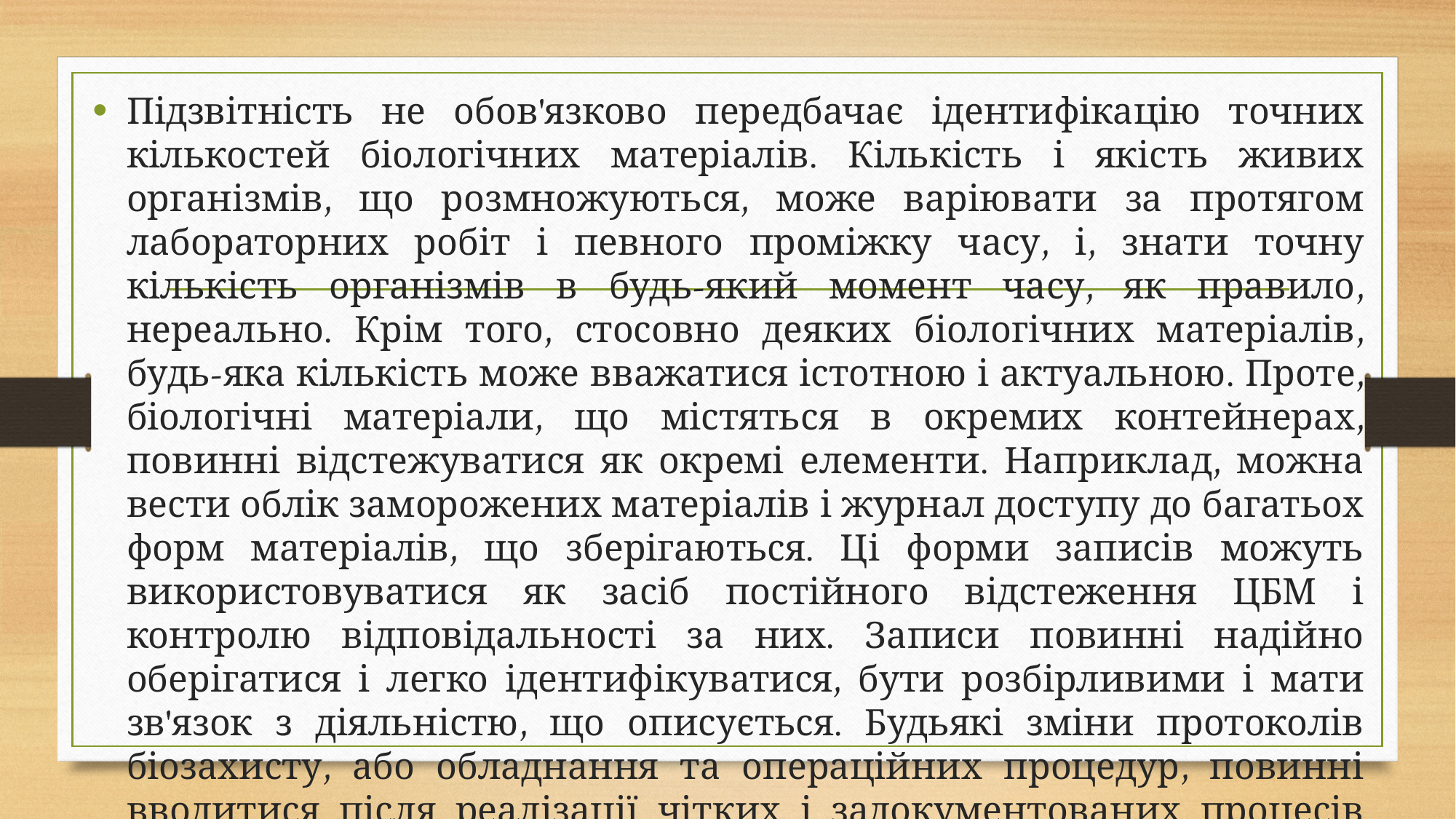

Підзвітність не обов'язково передбачає ідентифікацію точних кількостей біологічних матеріалів. Кількість і якість живих організмів, що розмножуються, може варіювати за протягом лабораторних робіт і певного проміжку часу, і, знати точну кількість організмів в будь-який момент часу, як правило, нереально. Крім того, стосовно деяких біологічних матеріалів, будь-яка кількість може вважатися істотною і актуальною. Проте, біологічні матеріали, що містяться в окремих контейнерах, повинні відстежуватися як окремі елементи. Наприклад, можна вести облік заморожених матеріалів і журнал доступу до багатьох форм матеріалів, що зберігаються. Ці форми записів можуть використовуватися як засіб постійного відстеження ЦБМ і контролю відповідальності за них. Записи повинні надійно оберігатися і легко ідентифікуватися, бути розбірливими і мати зв'язок з діяльністю, що описується. Будьякі зміни протоколів біозахисту, або обладнання та операційних процедур, повинні вводитися після реалізації чітких і задокументованих процесів управління змінами.